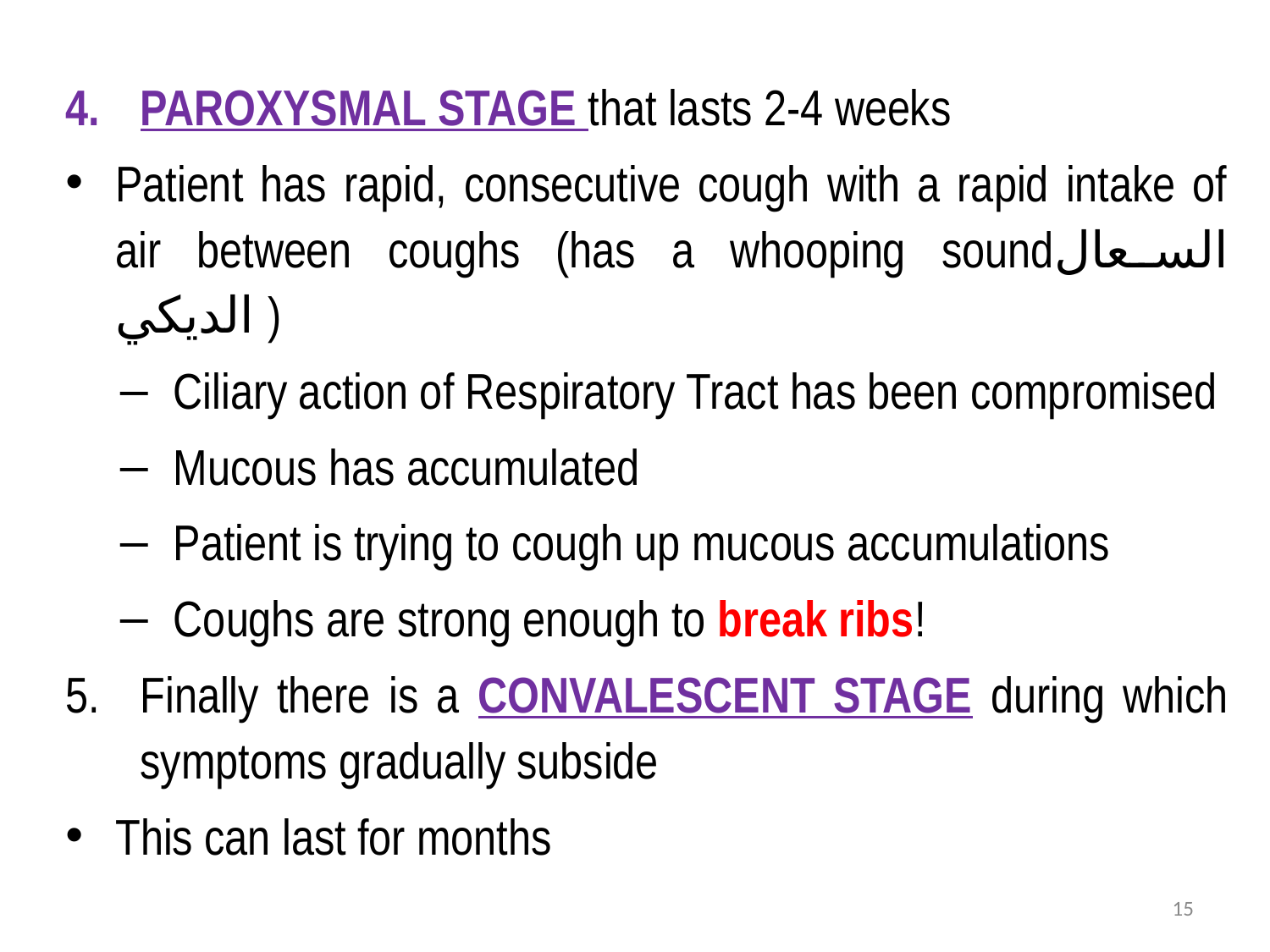

PAROXYSMAL STAGE that lasts 2-4 weeks
Patient has rapid, consecutive cough with a rapid intake of air between coughs (has a whooping soundالسعال الديكي )
Ciliary action of Respiratory Tract has been compromised
Mucous has accumulated
Patient is trying to cough up mucous accumulations
Coughs are strong enough to break ribs!
Finally there is a CONVALESCENT STAGE during which symptoms gradually subside
This can last for months

15